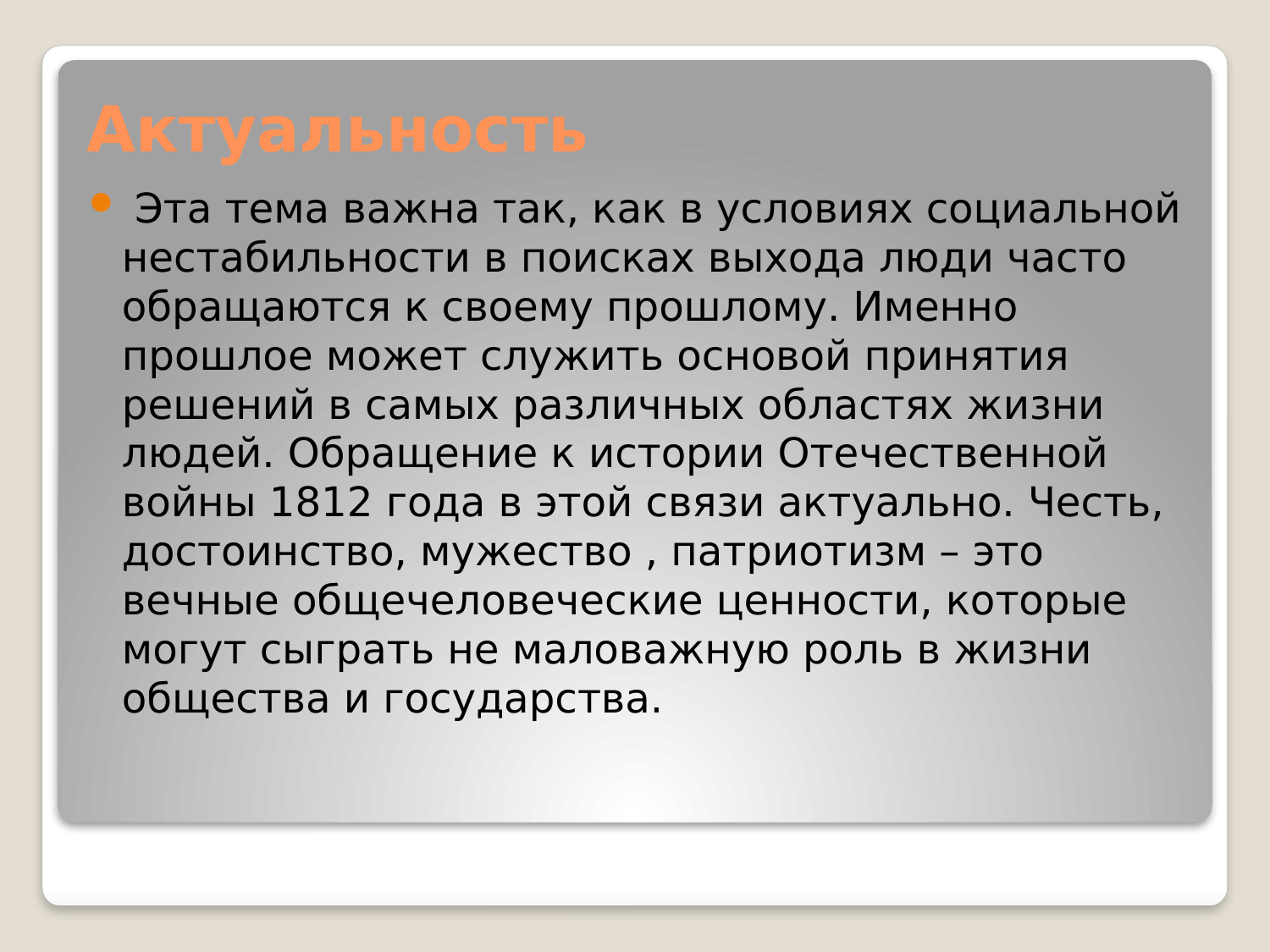

# Актуальность
 Эта тема важна так, как в условиях социальной нестабильности в поисках выхода люди часто обращаются к своему прошлому. Именно прошлое может служить основой принятия решений в самых различных областях жизни людей. Обращение к истории Отечественной войны 1812 года в этой связи актуально. Честь, достоинство, мужество , патриотизм – это вечные общечеловеческие ценности, которые могут сыграть не маловажную роль в жизни общества и государства.